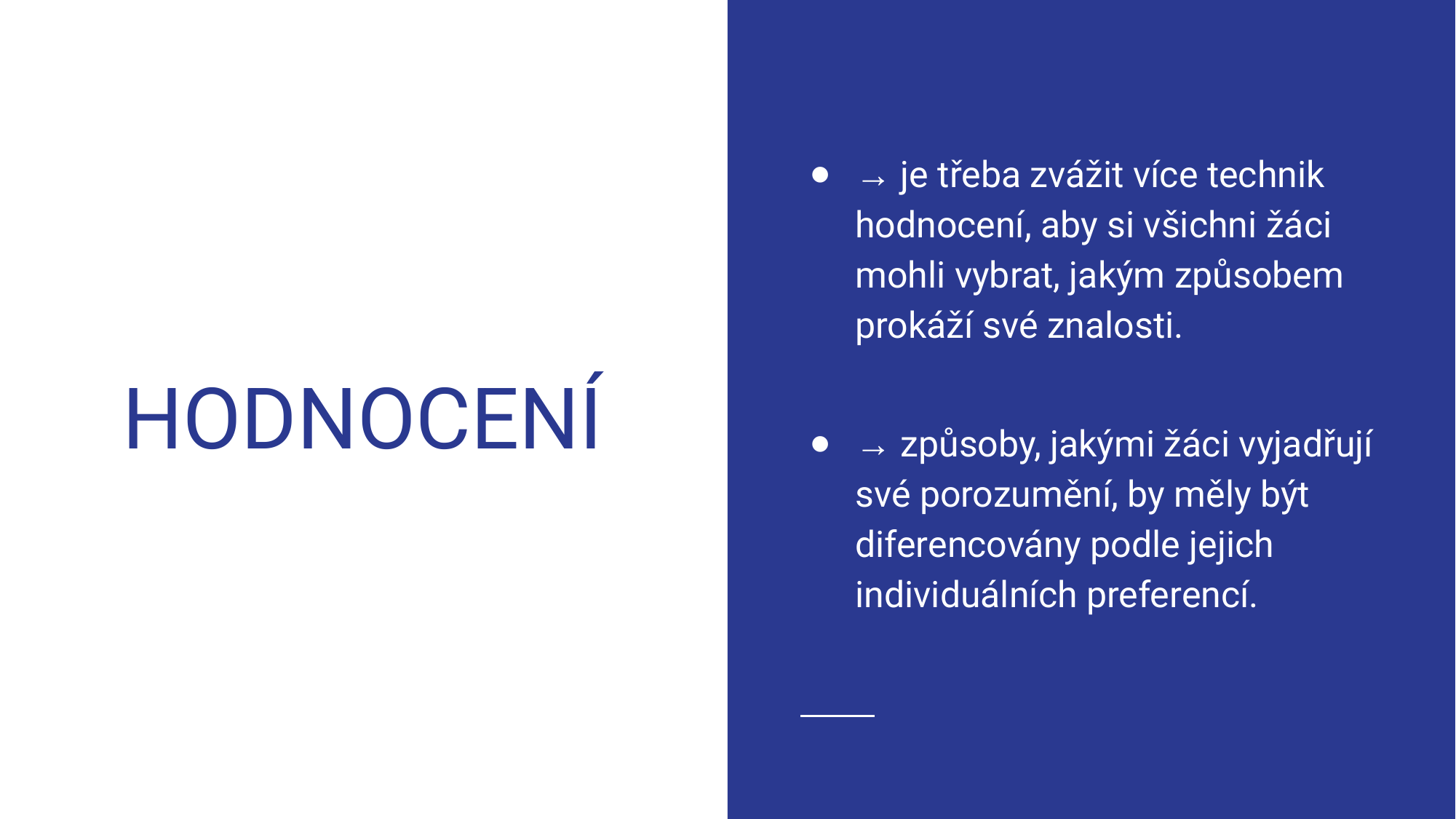

→ je třeba zvážit více technik hodnocení, aby si všichni žáci mohli vybrat, jakým způsobem prokáží své znalosti.

→ způsoby, jakými žáci vyjadřují své porozumění, by měly být diferencovány podle jejich individuálních preferencí.

# HODNOCENÍ